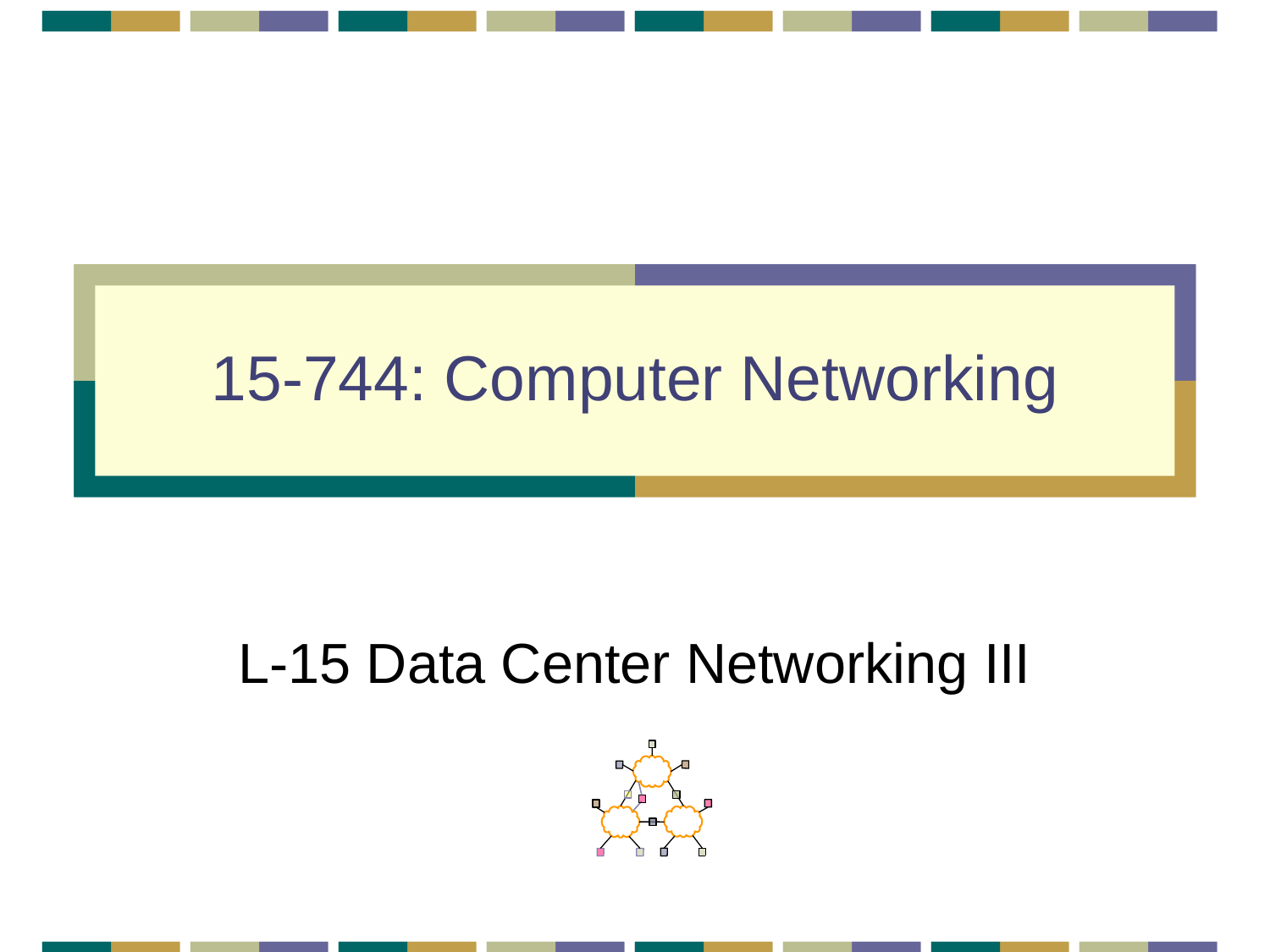

# 15-744: Computer Networking
L-15 Data Center Networking III